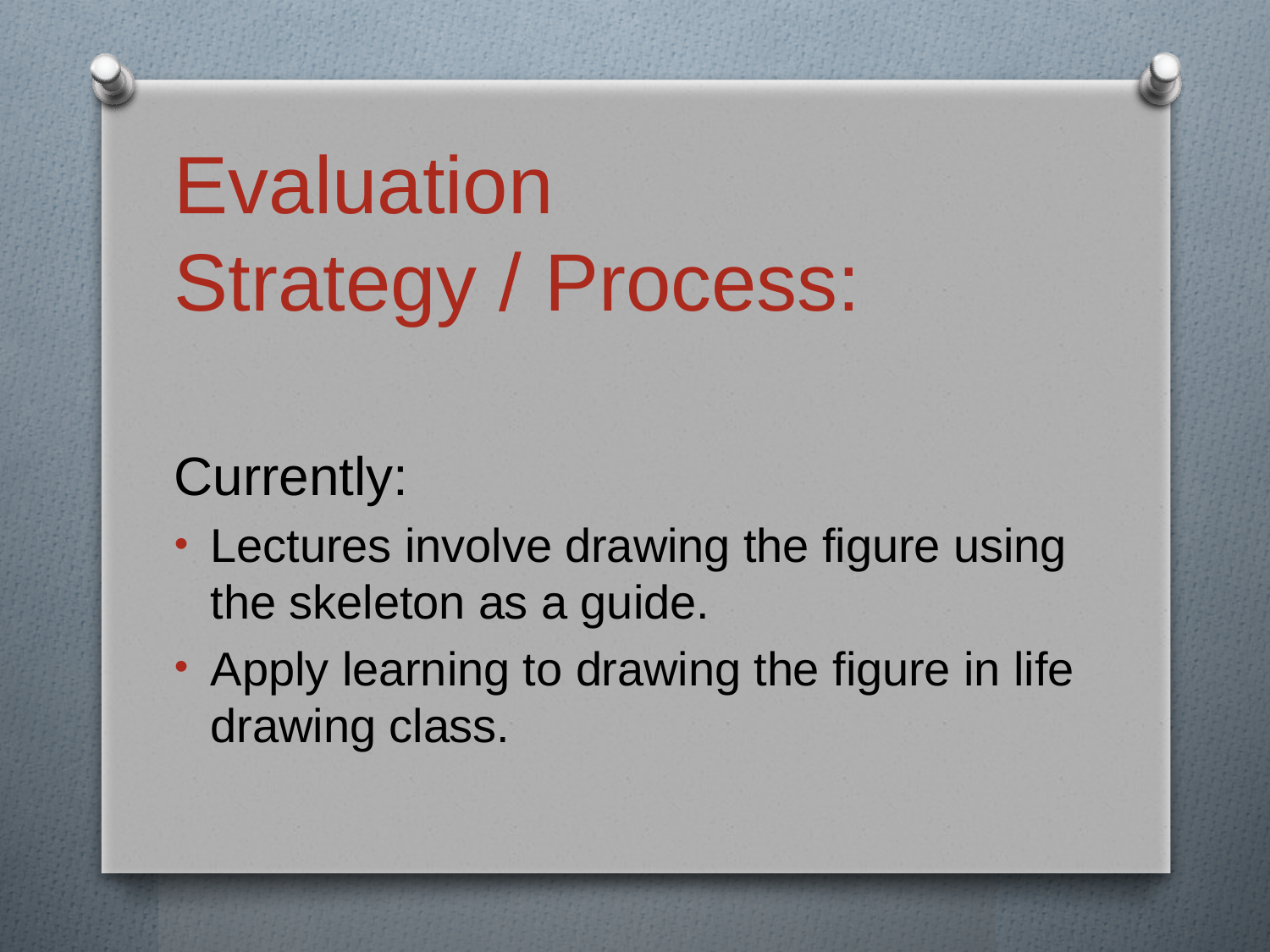

Evaluation
Strategy / Process:
Currently:
Lectures involve drawing the figure using the skeleton as a guide.
Apply learning to drawing the figure in life drawing class.